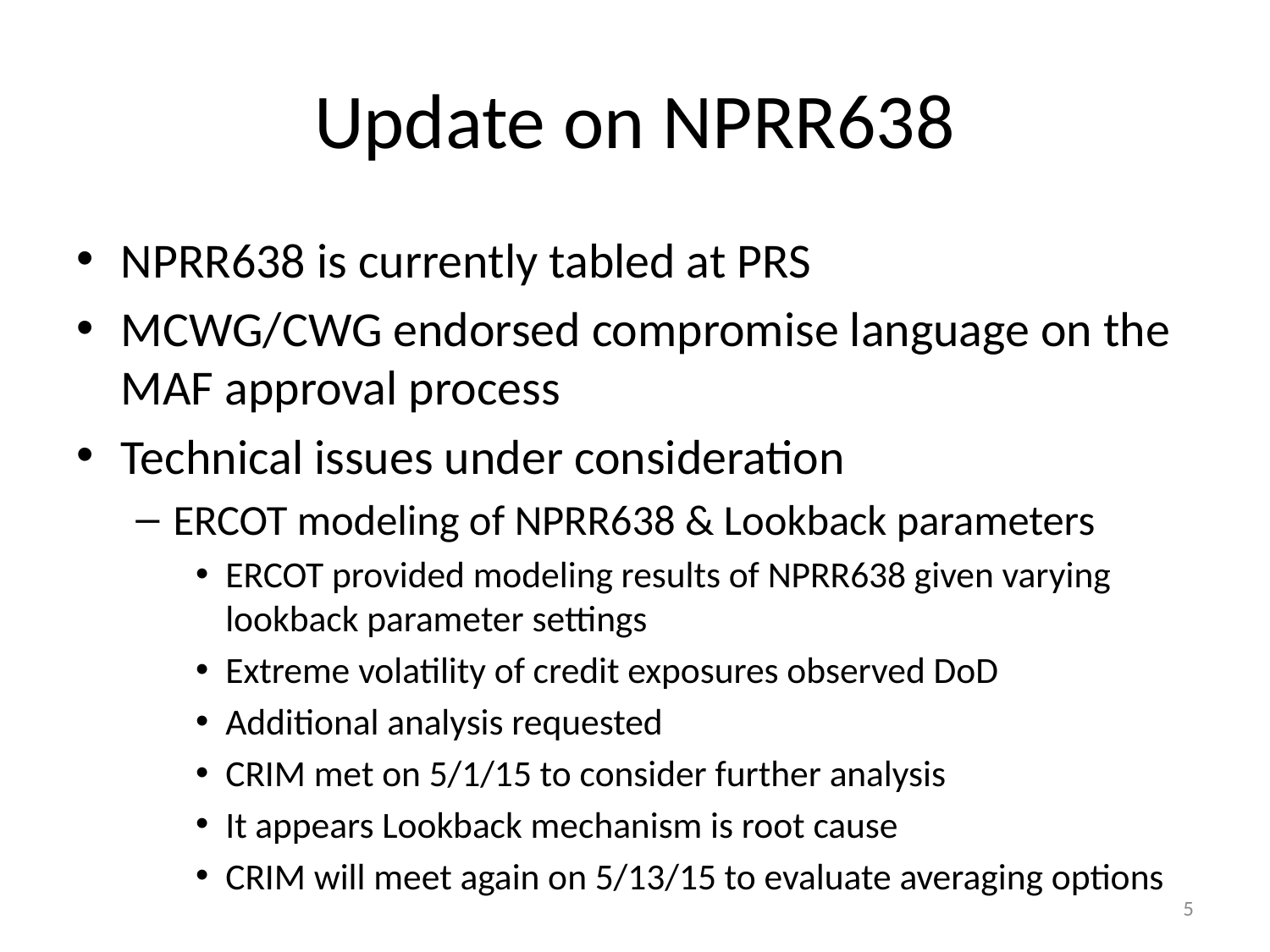

# Update on NPRR638
NPRR638 is currently tabled at PRS
MCWG/CWG endorsed compromise language on the MAF approval process
Technical issues under consideration
ERCOT modeling of NPRR638 & Lookback parameters
ERCOT provided modeling results of NPRR638 given varying lookback parameter settings
Extreme volatility of credit exposures observed DoD
Additional analysis requested
CRIM met on 5/1/15 to consider further analysis
It appears Lookback mechanism is root cause
CRIM will meet again on 5/13/15 to evaluate averaging options
5